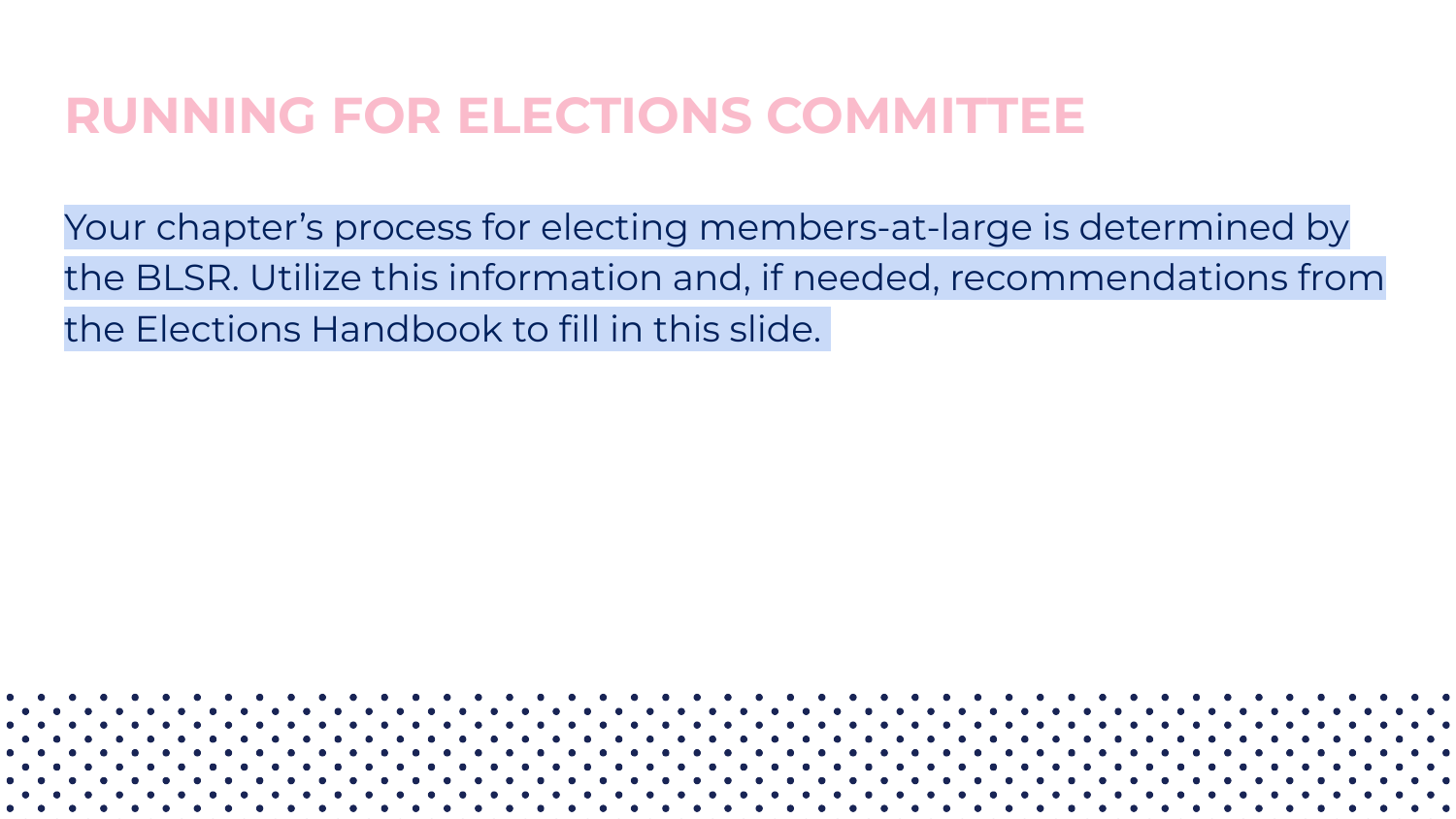

# RUNNING FOR ELECTIONS COMMITTEE
Your chapter’s process for electing members-at-large is determined by the BLSR. Utilize this information and, if needed, recommendations from the Elections Handbook to fill in this slide.